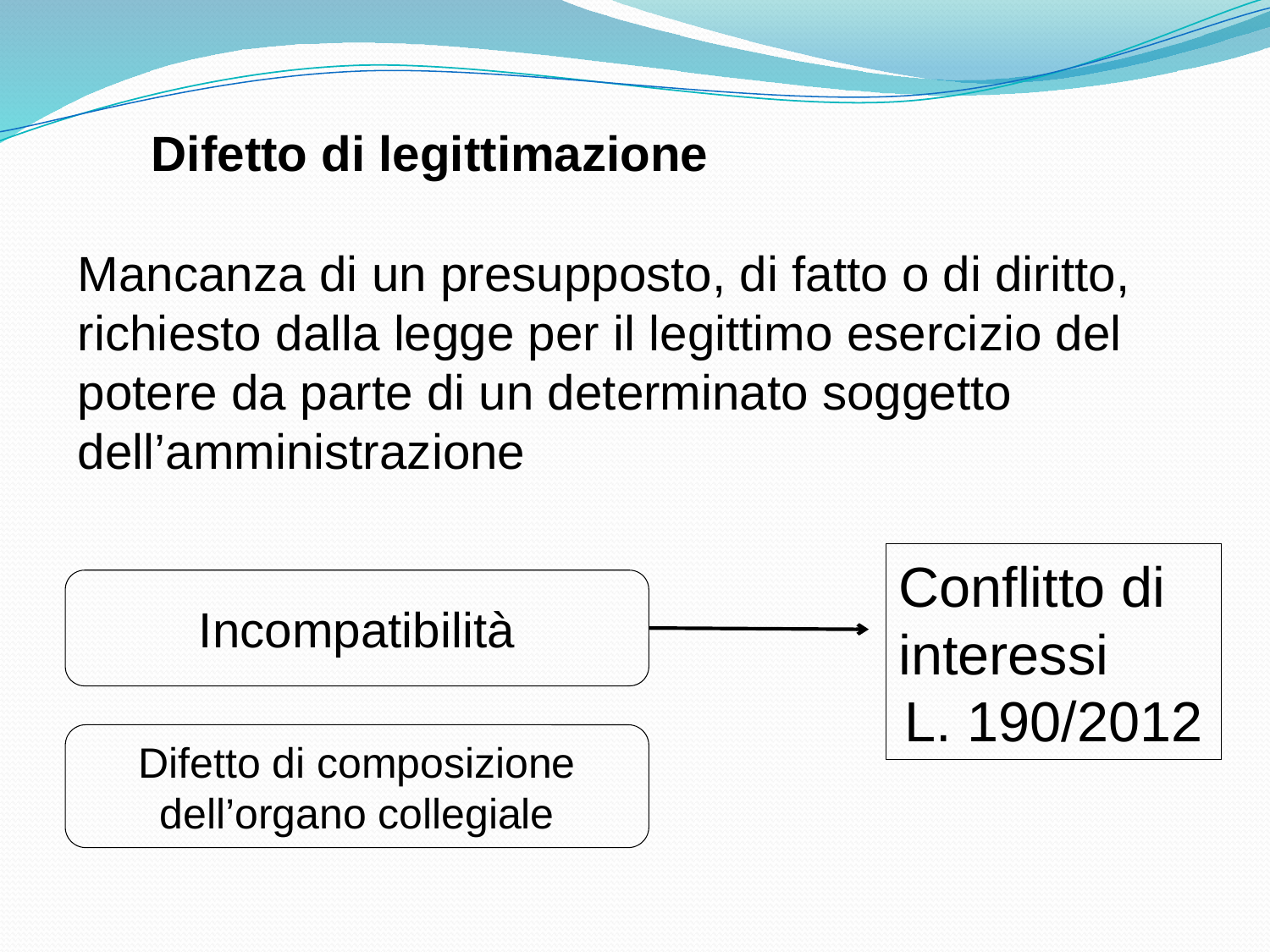

Difetto di legittimazione
Mancanza di un presupposto, di fatto o di diritto, richiesto dalla legge per il legittimo esercizio del potere da parte di un determinato soggetto dell’amministrazione
Conflitto di interessi
L. 190/2012
Incompatibilità
Difetto di composizione dell’organo collegiale